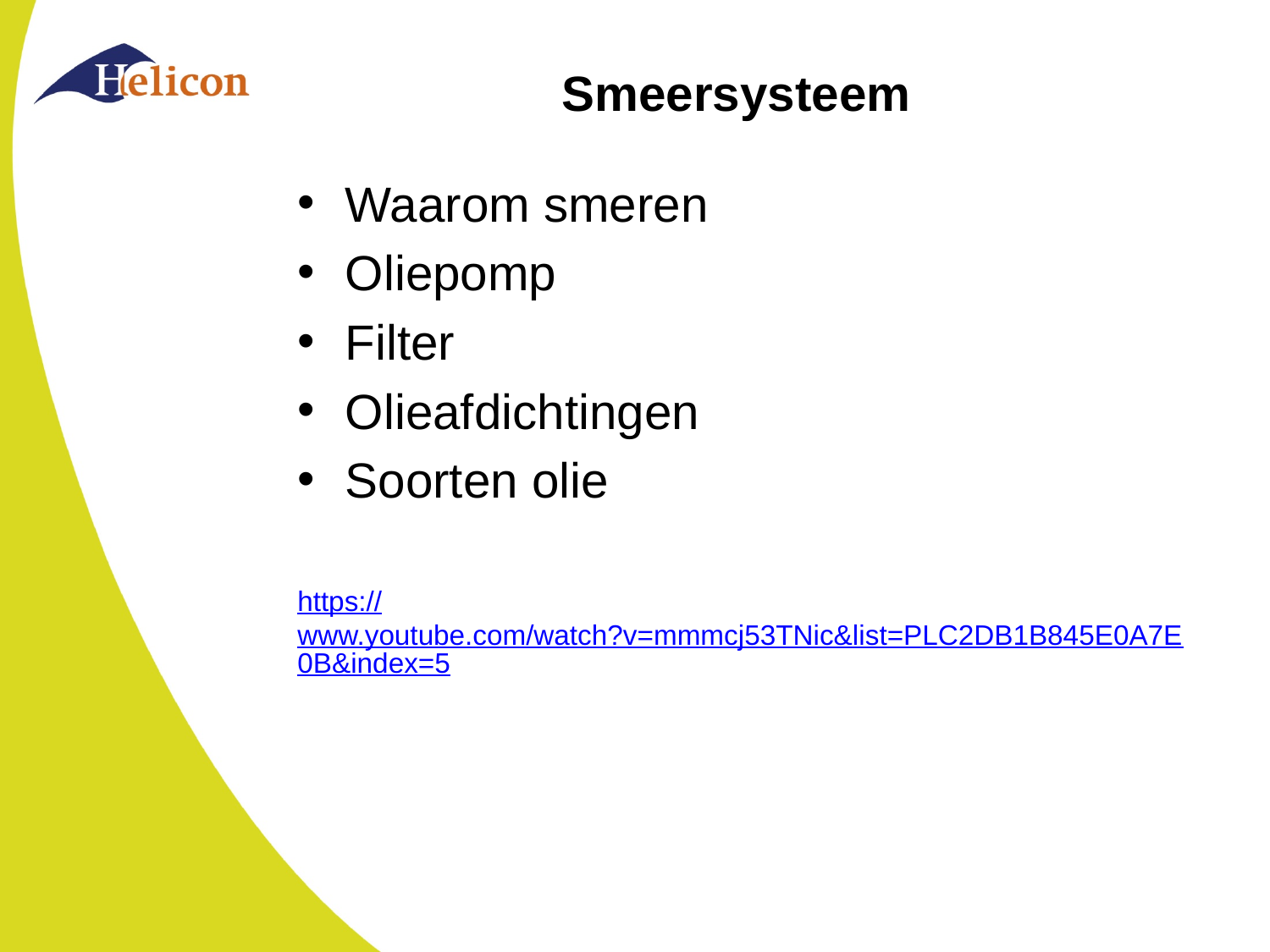

# Smeersysteem
Waarom smeren
Oliepomp
Filter
Olieafdichtingen
Soorten olie

https://www.youtube.com/watch?v=mmmcj53TNic&list=PLC2DB1B845E0A7E0B&index=5